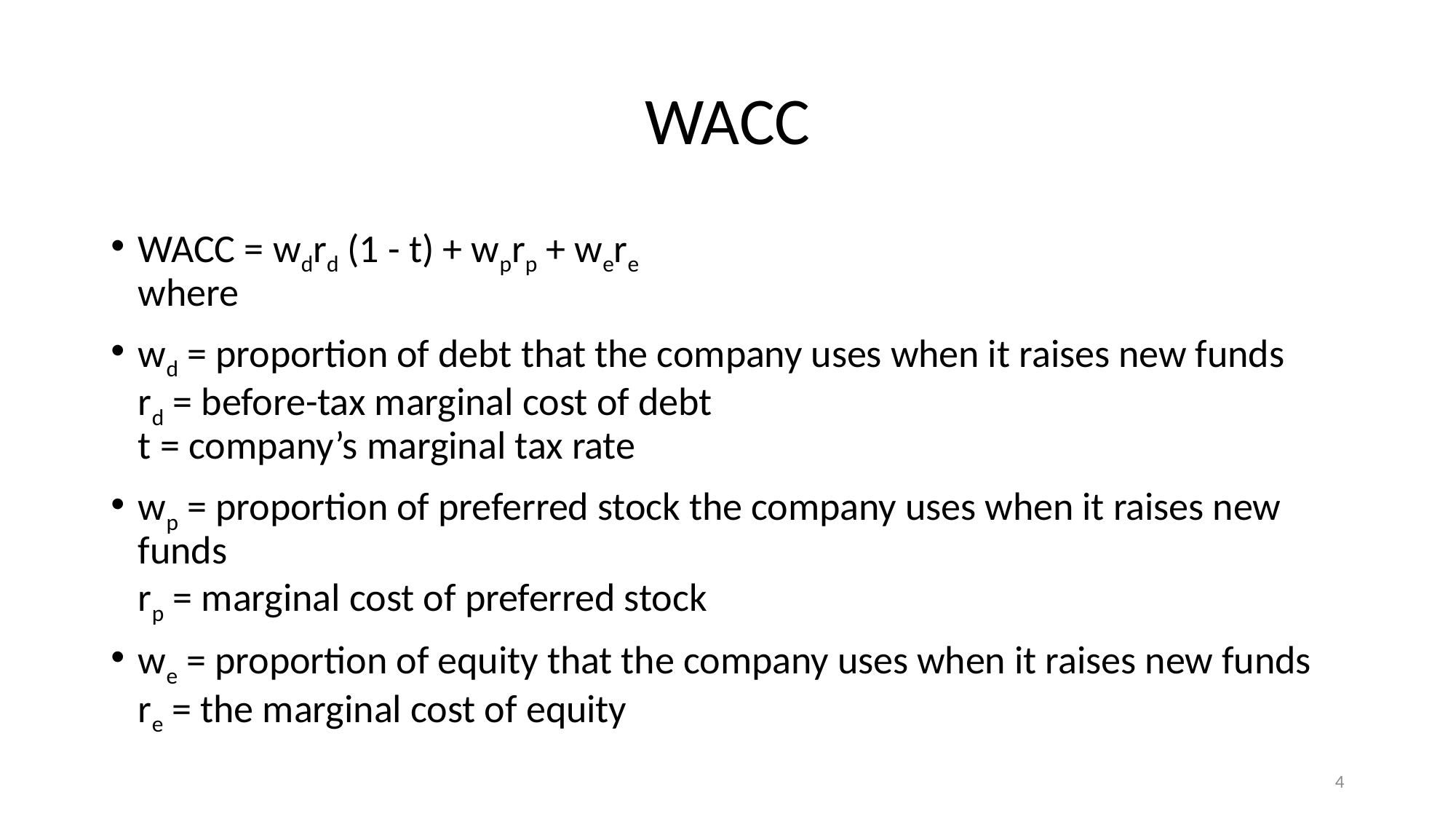

# WACC
WACC = wdrd (1 - t) + wprp + were
where
wd = proportion of debt that the company uses when it raises new funds
rd = before-tax marginal cost of debt
t = company’s marginal tax rate
wp = proportion of preferred stock the company uses when it raises new funds
rp = marginal cost of preferred stock
we = proportion of equity that the company uses when it raises new funds
re = the marginal cost of equity
4